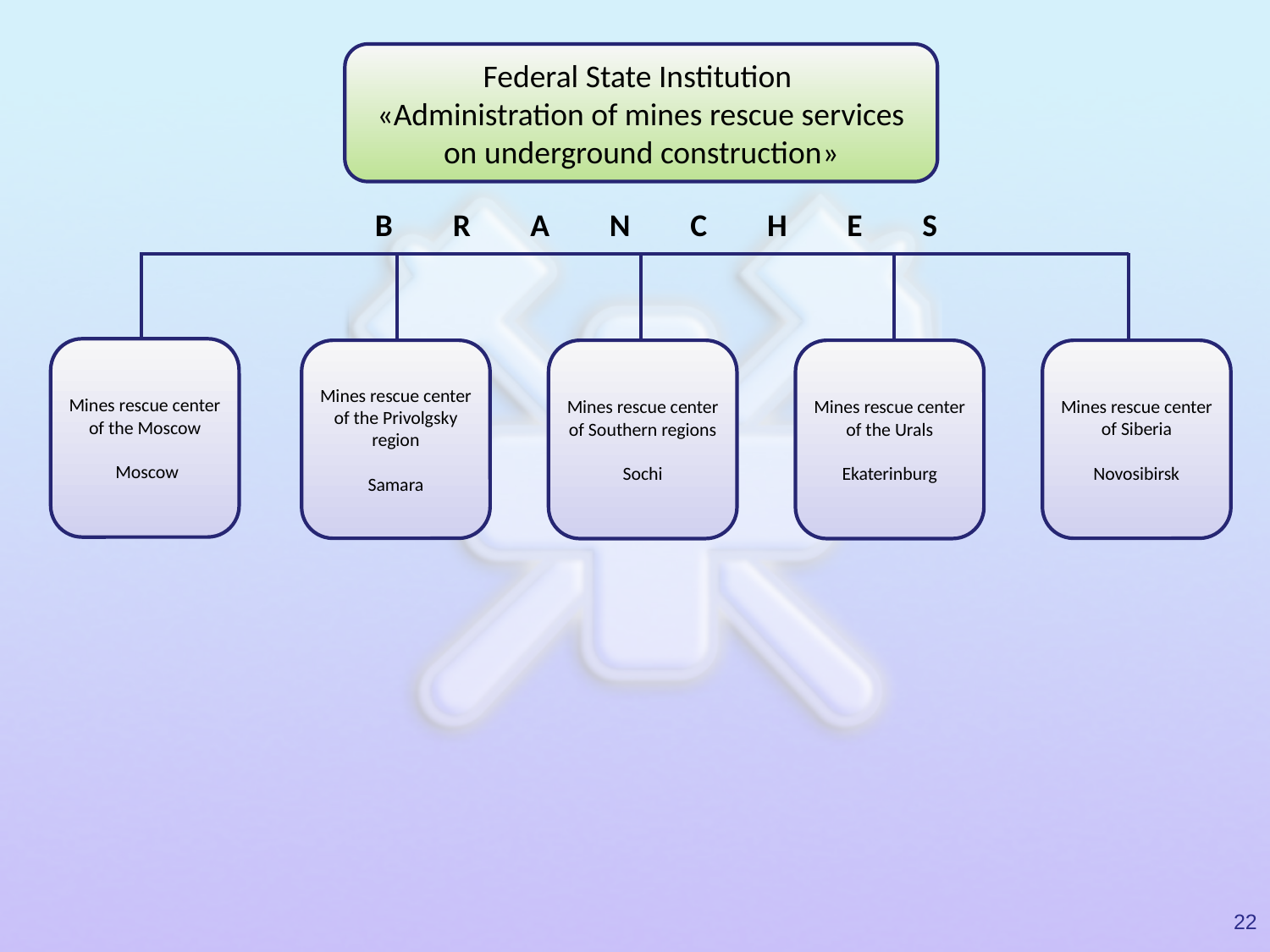

Federal State Institution
«Administration of mines rescue services on underground construction»
# BRANCHES
Mines rescue center of the Moscow

 Moscow
Mines rescue center of the Privolgsky region

Samara
Mines rescue center of Southern regions

Sochi
Mines rescue center of the Urals

Ekaterinburg
Mines rescue center of Siberia

Novosibirsk
22